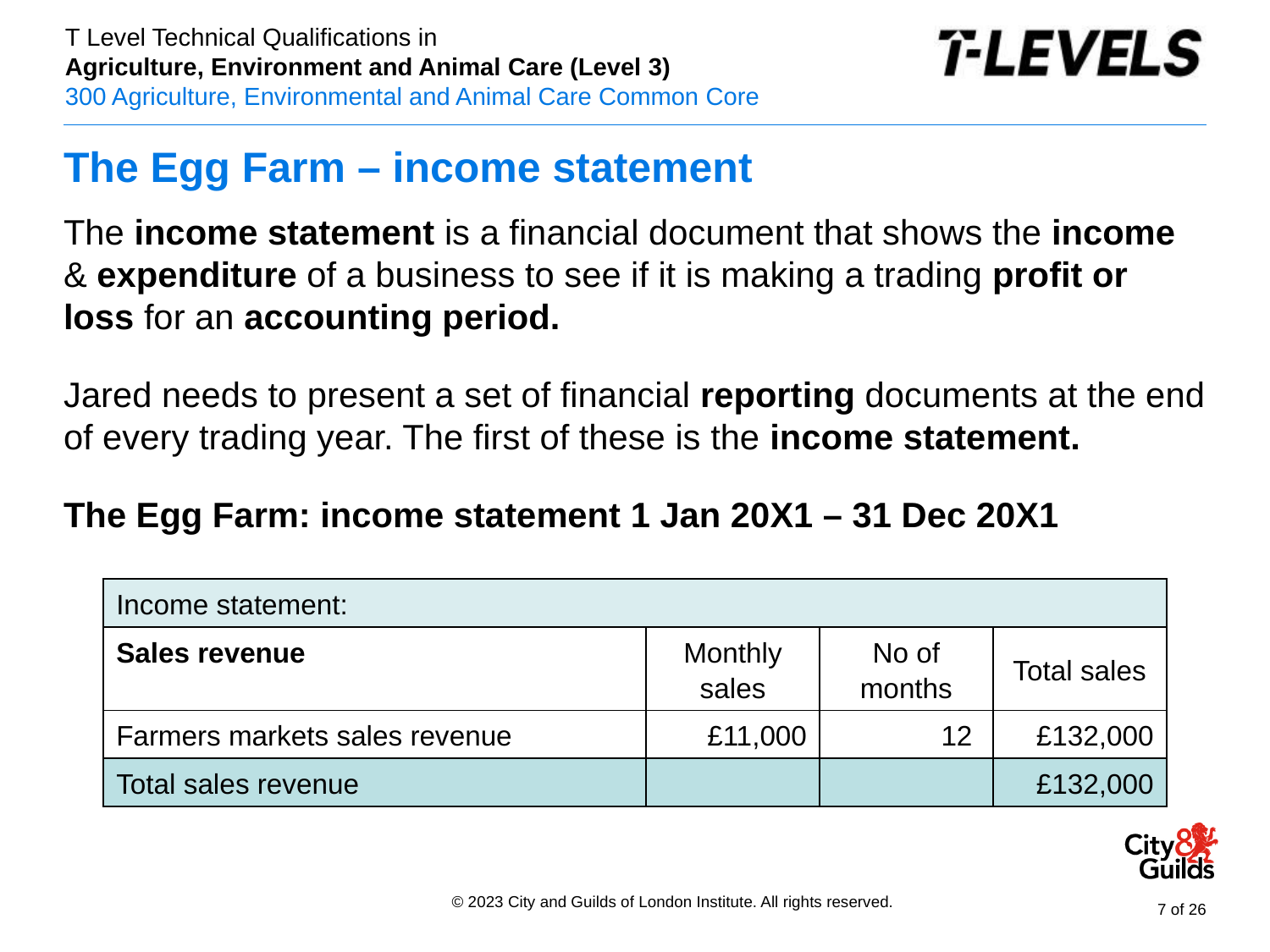

# The Egg Farm – income statement
The income statement is a financial document that shows the income & expenditure of a business to see if it is making a trading profit or loss for an accounting period.
Jared needs to present a set of financial reporting documents at the end of every trading year. The first of these is the income statement.
The Egg Farm: income statement 1 Jan 20X1 – 31 Dec 20X1

| Income statement: | Example heading |  |  |
| --- | --- | --- | --- |
| Sales revenue | Monthly sales | No of months | Total sales |
| Farmers markets sales revenue | £11,000 | 12 | £132,000 |
| Total sales revenue |  |  | £132,000 |